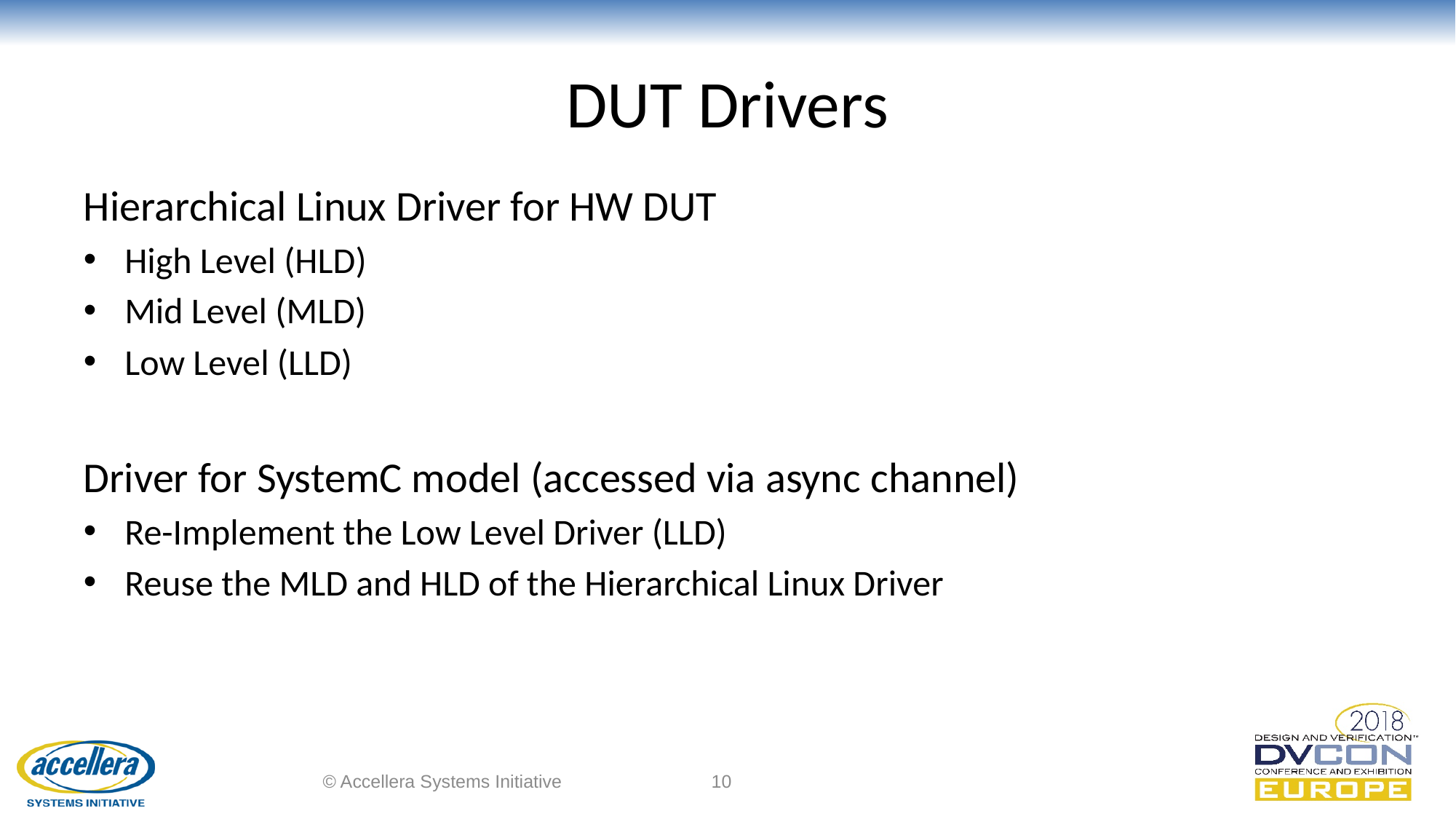

# DUT Drivers
Hierarchical Linux Driver for HW DUT
High Level (HLD)
Mid Level (MLD)
Low Level (LLD)

Driver for SystemC model (accessed via async channel)
Re-Implement the Low Level Driver (LLD)
Reuse the MLD and HLD of the Hierarchical Linux Driver
© Accellera Systems Initiative
10